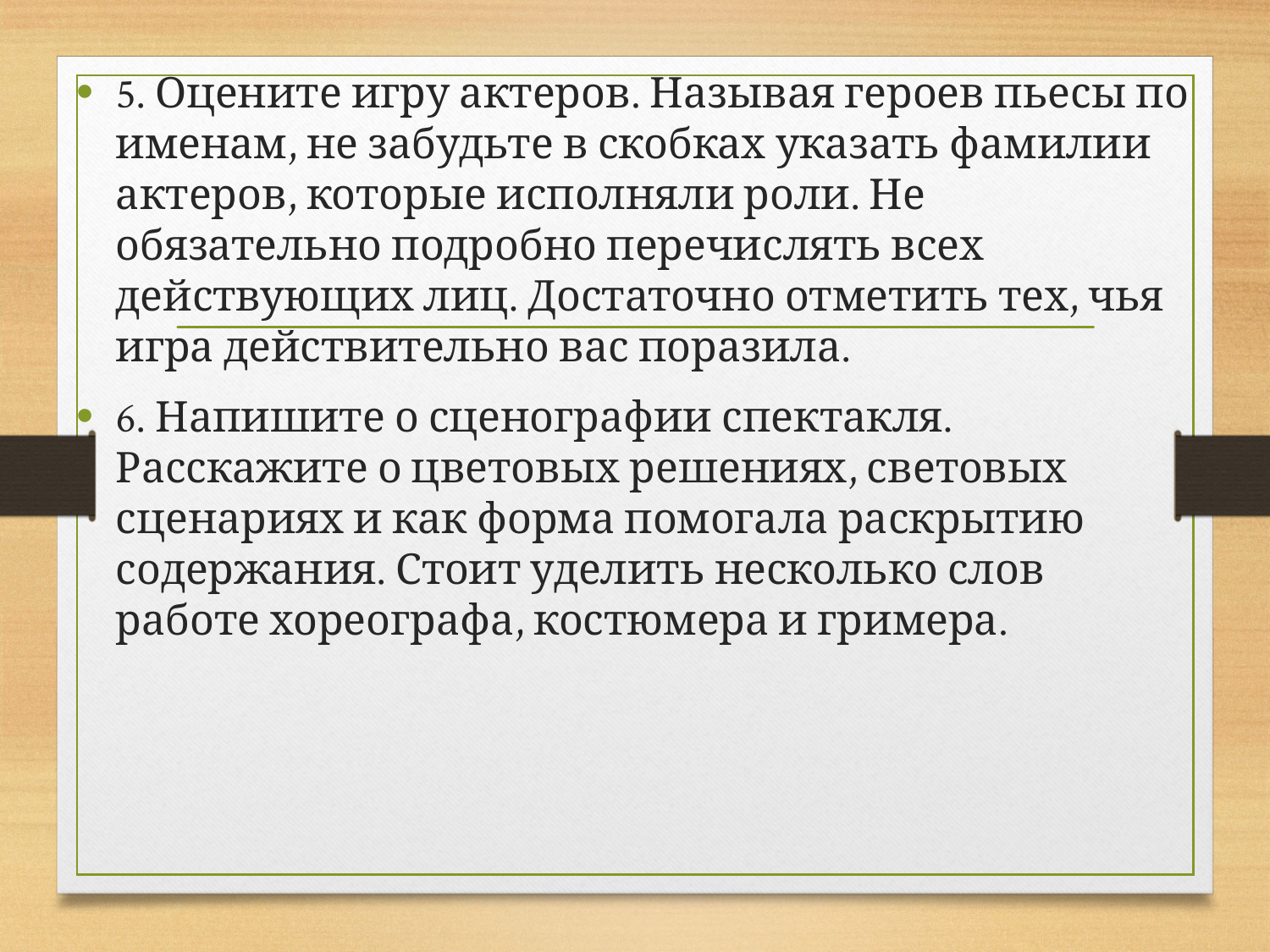

5. Оцените игру актеров. Называя героев пьесы по именам, не забудьте в скобках указать фамилии актеров, которые исполняли роли. Не обязательно подробно перечислять всех действующих лиц. Достаточно отметить тех, чья игра действительно вас поразила.
6. Напишите о сценографии спектакля. Расскажите о цветовых решениях, световых сценариях и как форма помогала раскрытию содержания. Стоит уделить несколько слов работе хореографа, костюмера и гримера.